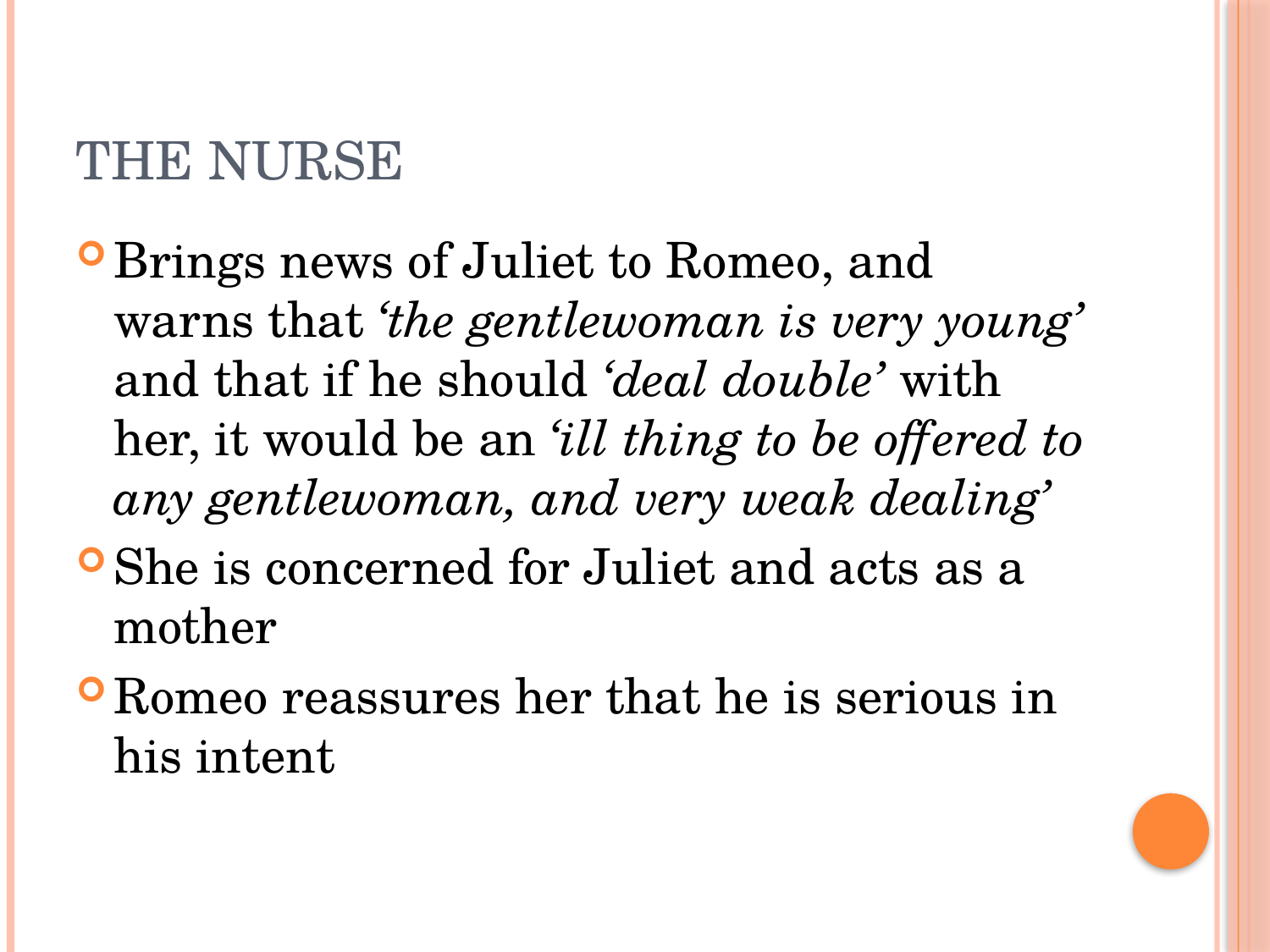

# The Nurse
Brings news of Juliet to Romeo, and warns that ‘the gentlewoman is very young’ and that if he should ‘deal double’ with her, it would be an ‘ill thing to be offered to any gentlewoman, and very weak dealing’
She is concerned for Juliet and acts as a mother
Romeo reassures her that he is serious in his intent